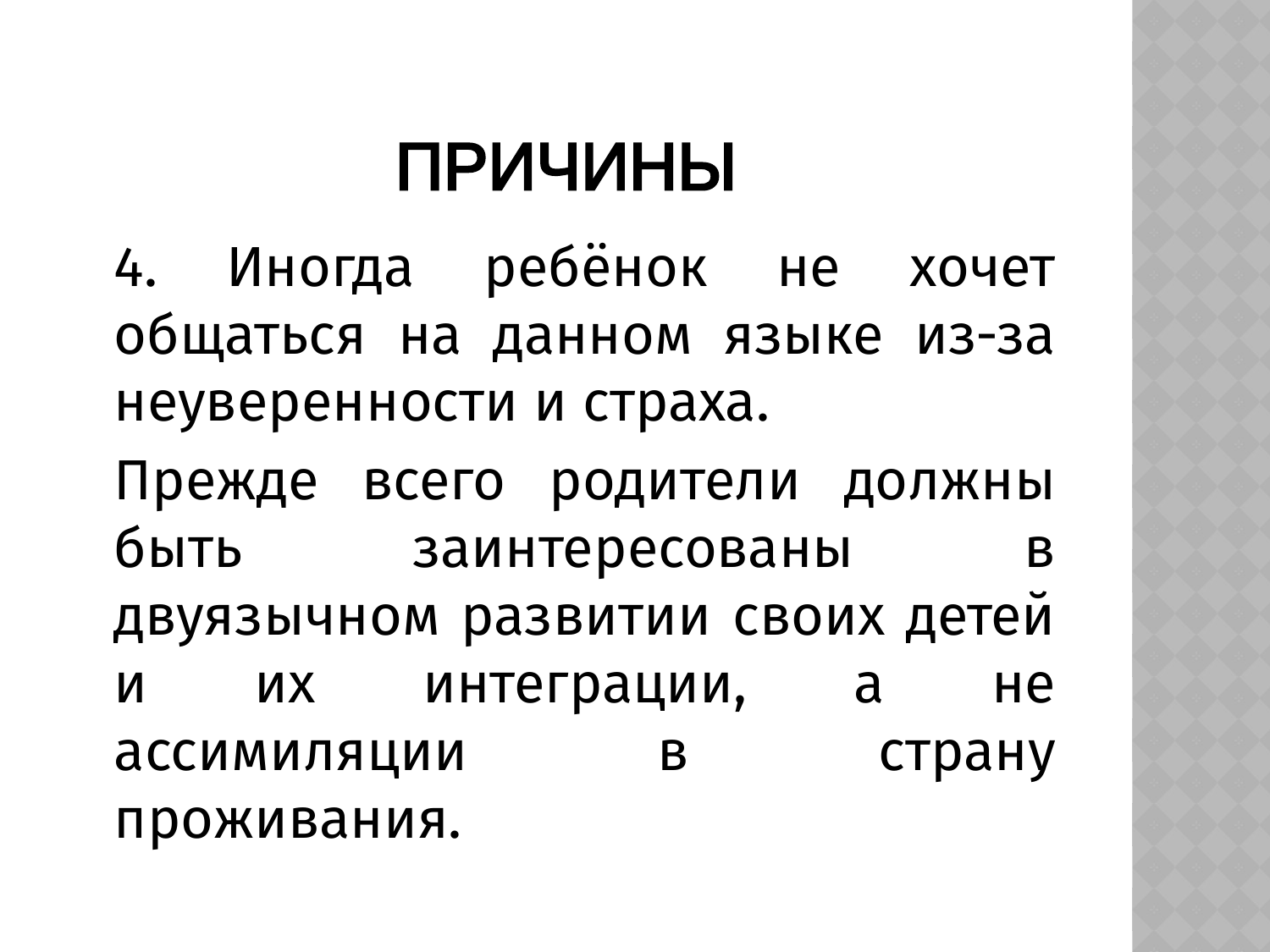

# Причины
	4. Иногда ребёнок не хочет общаться на данном языке из-за неуверенности и страха.
	Прежде всего родители должны быть заинтересованы в двуязычном развитии своих детей и их интеграции, а не ассимиляции в страну проживания.